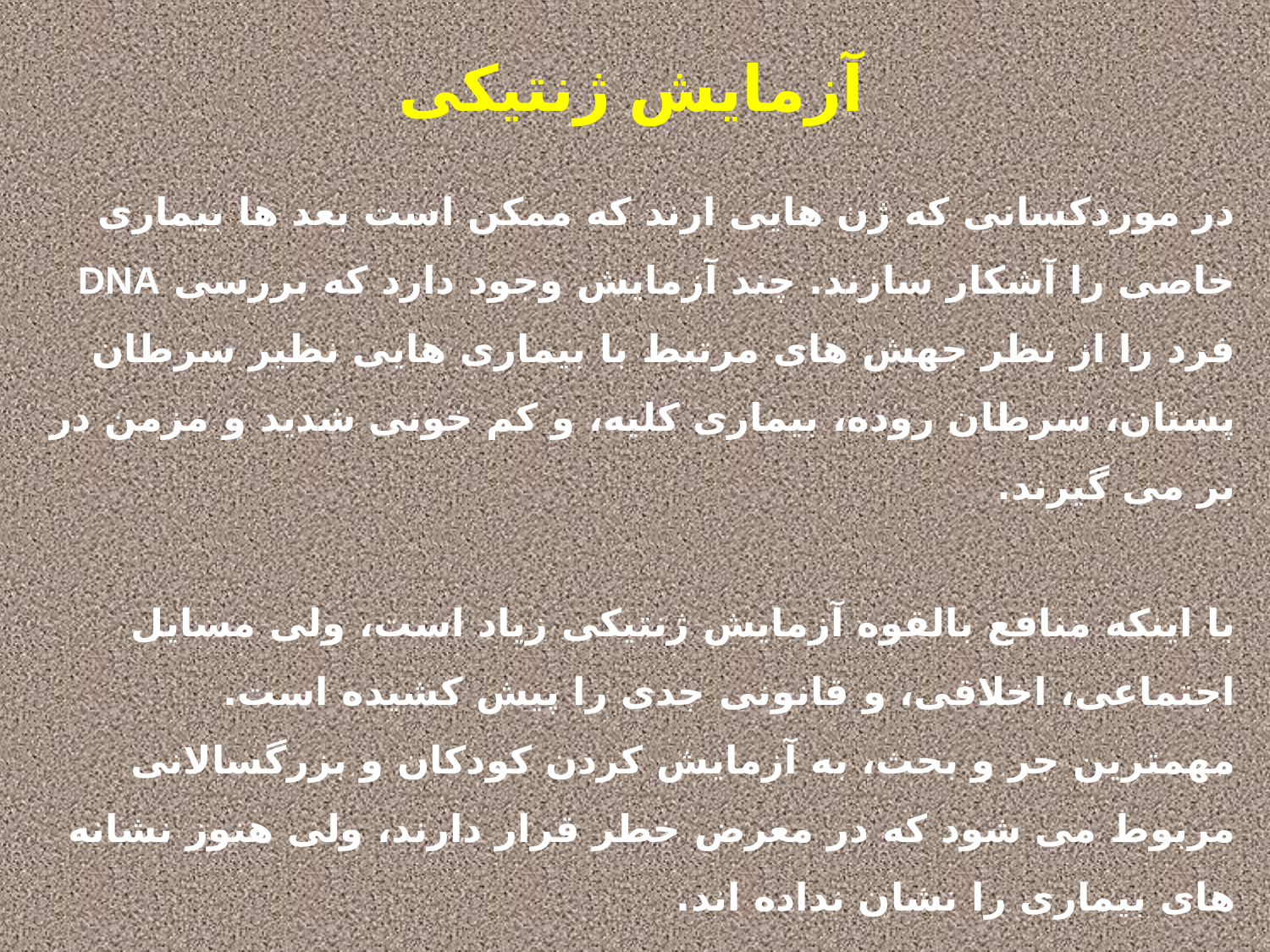

# آزمایش ژنتیکی
در موردکسانی که ژن هایی ارند که ممکن است بعد ها بیماری خاصی را آشکار سازند. چند آزمایش وجود دارد که بررسی DNA فرد را از نظر جهش های مرتبط با بیماری هایی نظیر سرطان پستان، سرطان روده، بیماری کلیه، و کم خونی شدید و مزمن در بر می گیرند.

با اینکه منافع بالقوه آزمایش ژنتیکی زیاد است، ولی مسایل اجتماعی، اخلاقی، و قانونی جدی را پیش کشیده است.
مهمترین جر و بحث، به آزمایش کردن کودکان و بزرگسالانی مربوط می شود که در معرض خطر قرار دارند، ولی هنوز نشانه های بیماری را نشان نداده اند.
www.modirkade.ir
31